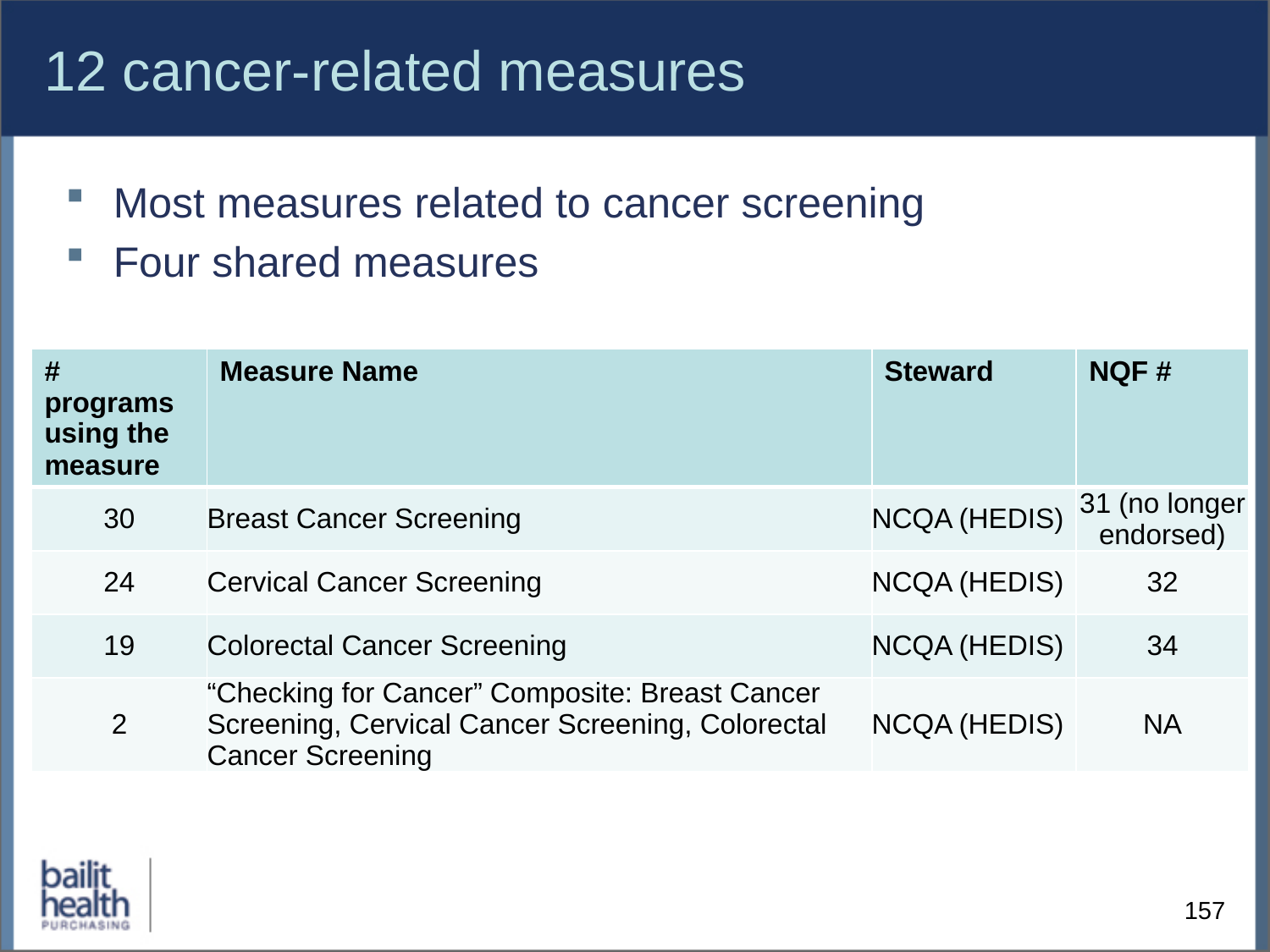

# 12 cancer-related measures
Most measures related to cancer screening
Four shared measures

| # programs using the measure | Measure Name | Steward | NQF # |
| --- | --- | --- | --- |
| 30 | Breast Cancer Screening | NCQA (HEDIS) | 31 (no longer endorsed) |
| 24 | Cervical Cancer Screening | NCQA (HEDIS) | 32 |
| 19 | Colorectal Cancer Screening | NCQA (HEDIS) | 34 |
| 2 | “Checking for Cancer” Composite: Breast Cancer Screening, Cervical Cancer Screening, Colorectal Cancer Screening | NCQA (HEDIS) | NA |
157